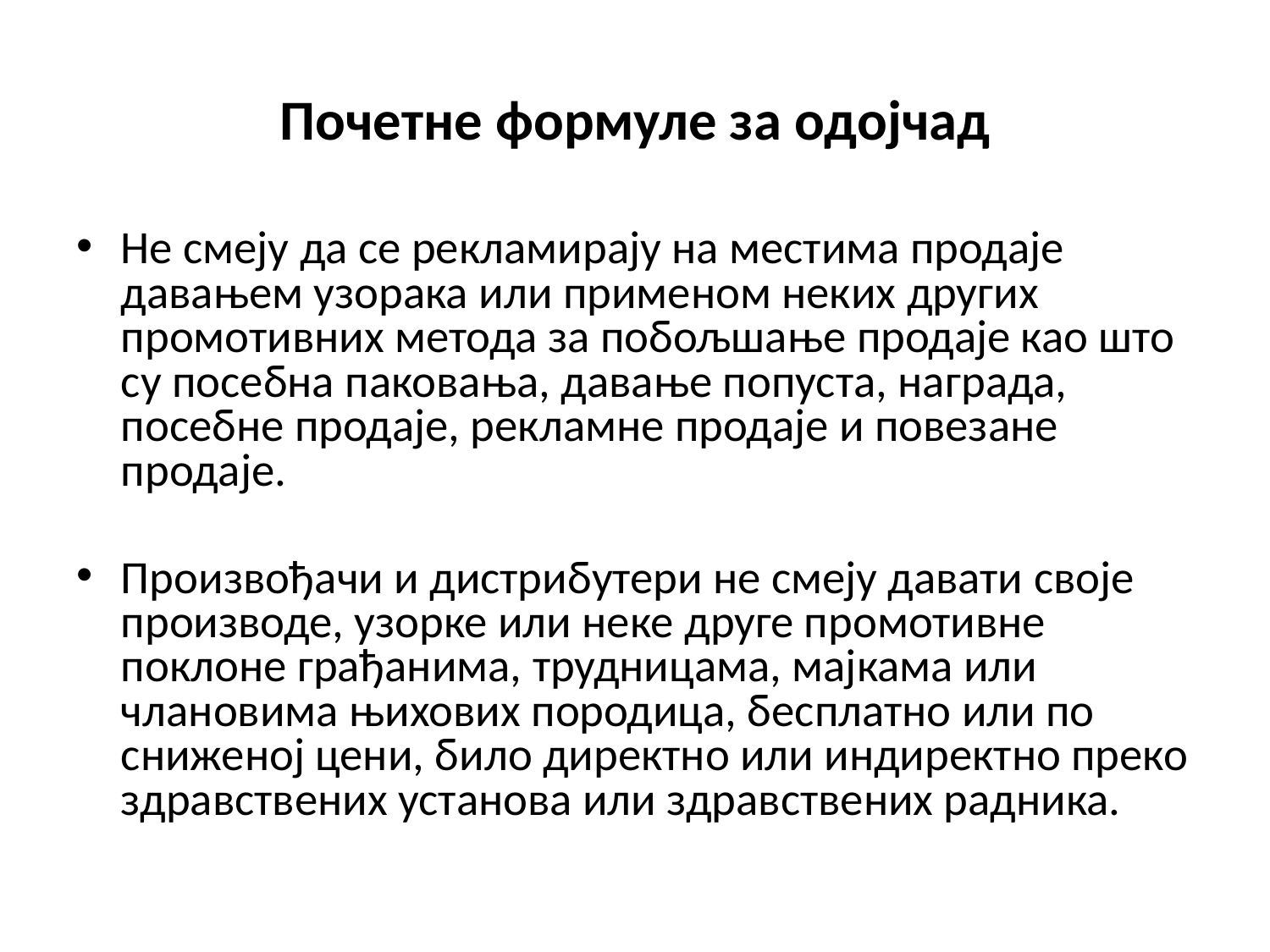

# Почетне формуле за одојчад
Не смеју да се рекламирају на местима продаје давањем узорака или применом неких других промотивних метода за побољшање продаје као што су посебна паковања, давање попуста, награда, посебне продаје, рекламне продаје и повезане продаје.

Произвођачи и дистрибутери не смеју давати своје производе, узорке или неке друге промотивне поклоне грађанима, трудницама, мајкама или члановима њихових породица, бесплатно или по сниженој цени, било директно или индиректно преко здравствених установа или здравствених радника.